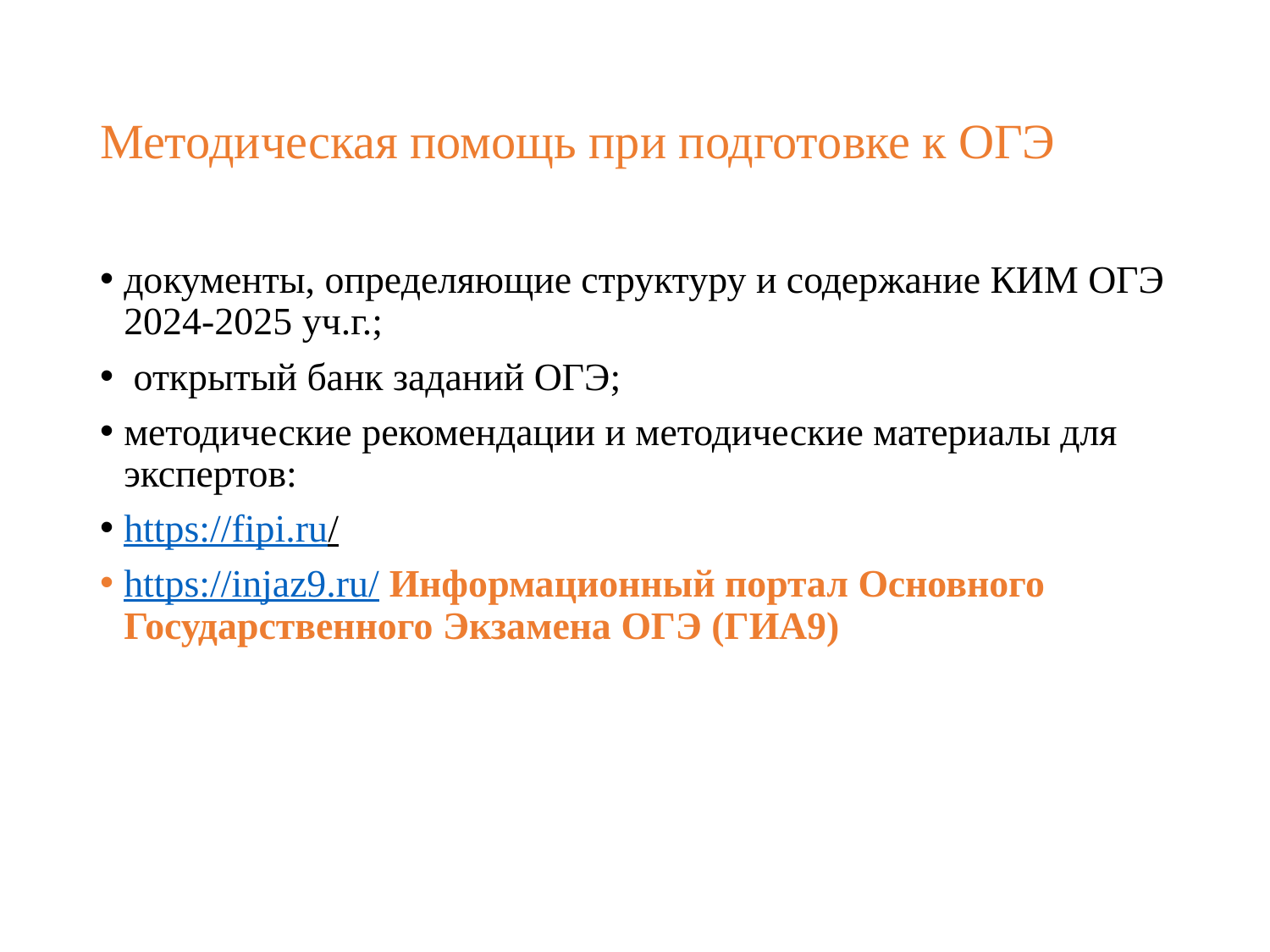

# Методическая помощь при подготовке к ОГЭ
документы, определяющие структуру и содержание КИМ ОГЭ 2024-2025 уч.г.;
 открытый банк заданий ОГЭ;
методические рекомендации и методические материалы для экспертов:
https://fipi.ru/
https://injaz9.ru/ Информационный портал Основного Государственного Экзамена ОГЭ (ГИА9)